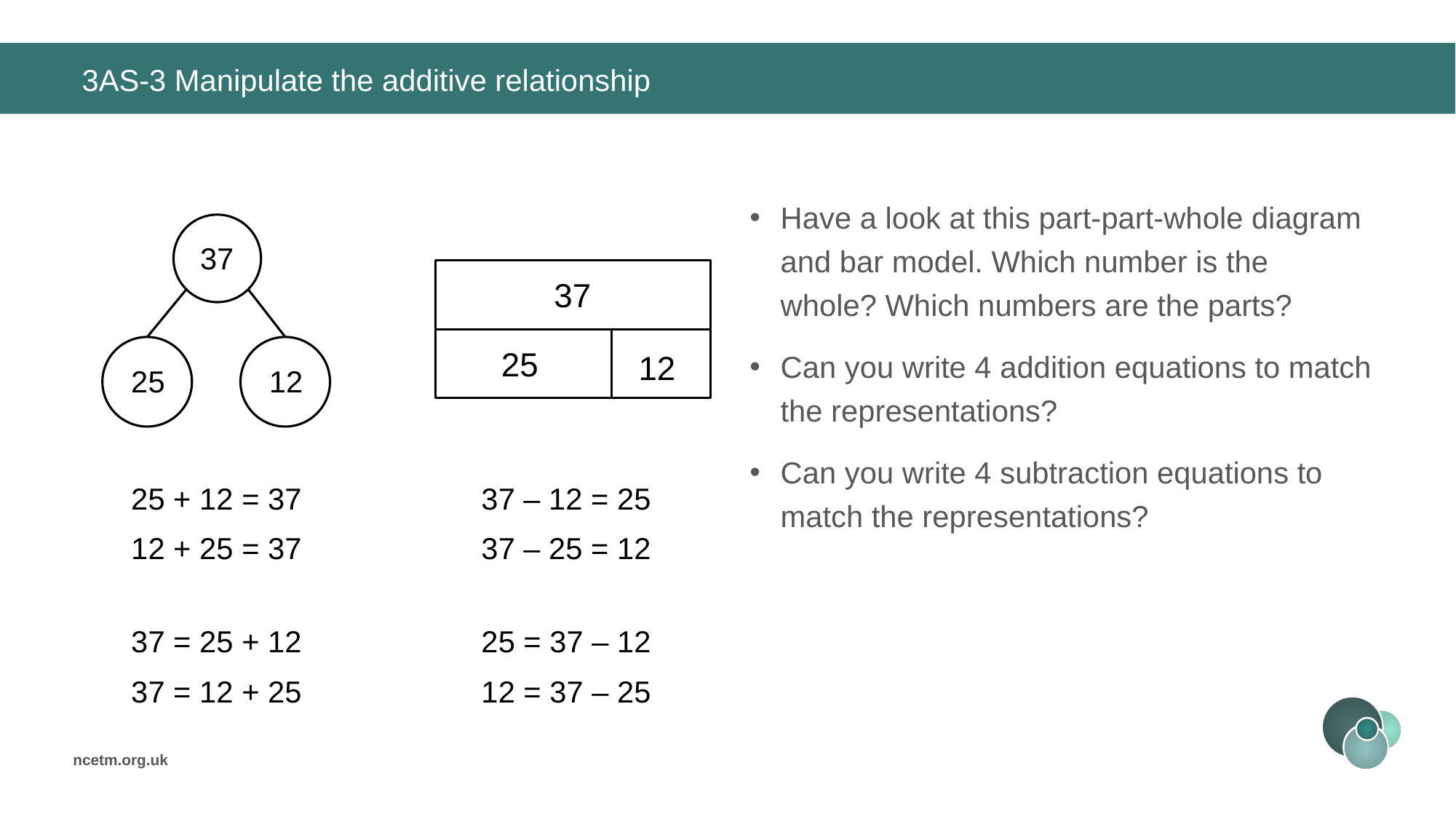

# 3AS-3 Manipulate the additive relationship
Have a look at this part-part-whole diagram and bar model. Which number is the whole? Which numbers are the parts?
Can you write 4 addition equations to match the representations?
Can you write 4 subtraction equations to match the representations?

37

25

12

37
25
12
25 + 12 = 37
12 + 25 = 37
37 – 12 = 25
37 – 25 = 12
37 = 25 + 12
37 = 12 + 25
25 = 37 – 12
12 = 37 – 25